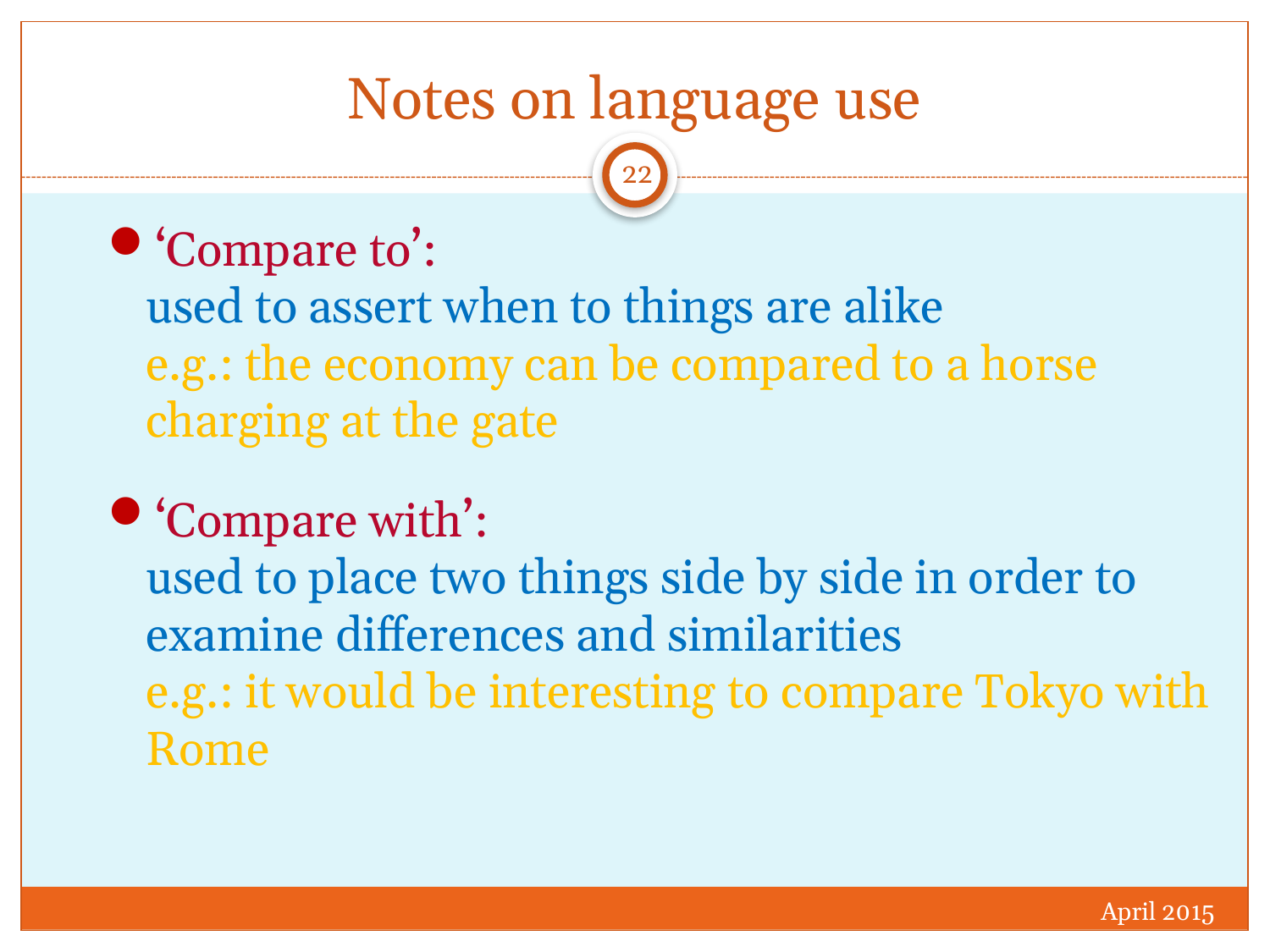

# Notes on language use
22
‘Compare to’:
used to assert when to things are alike
e.g.: the economy can be compared to a horse charging at the gate
‘Compare with’:
used to place two things side by side in order to examine differences and similarities
e.g.: it would be interesting to compare Tokyo with Rome
April 2015